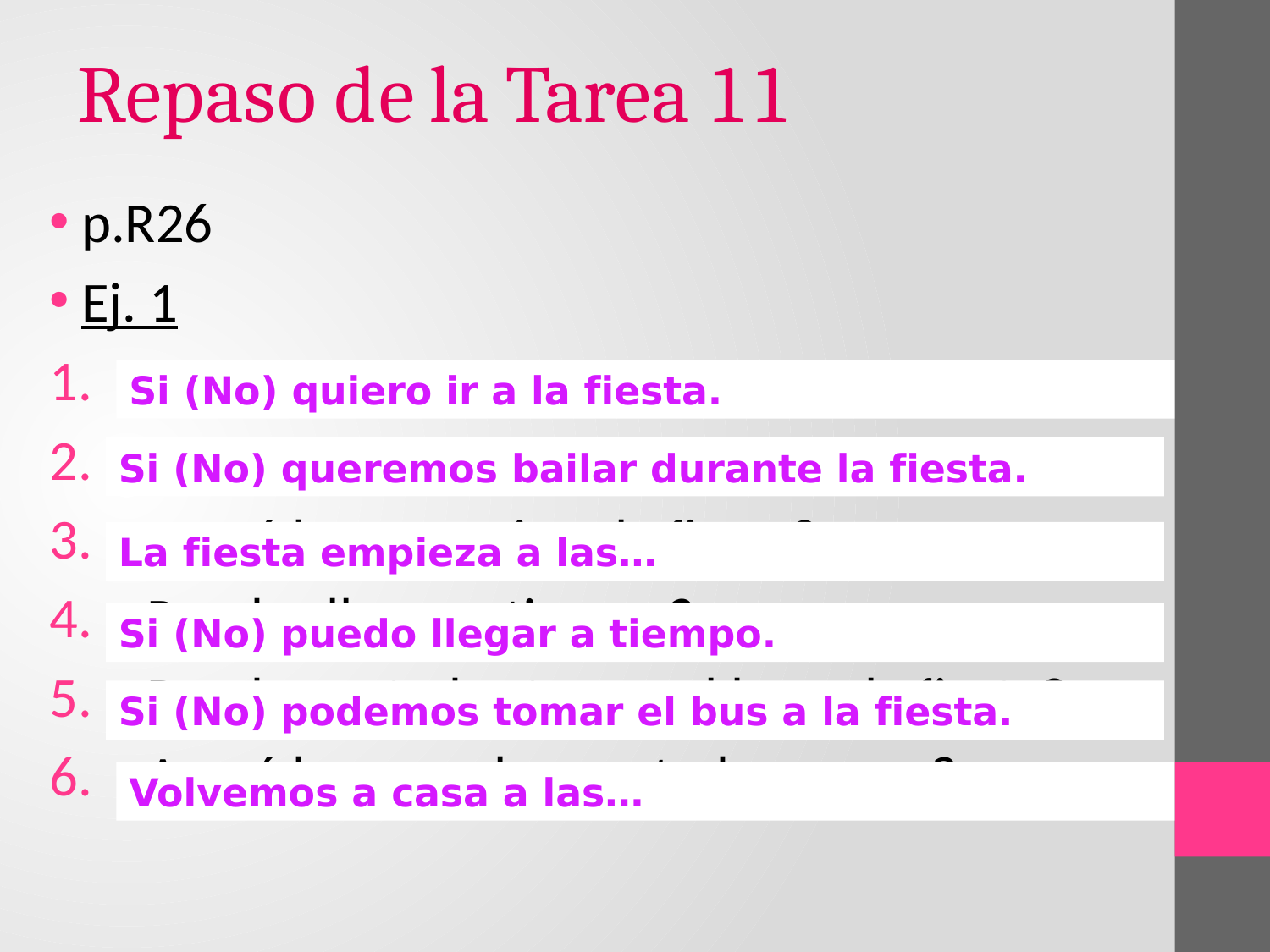

# Repaso de la Tarea 11
p.R26
Ej. 1
¿Quieres ir a la fiesta?
¿Quieren  ustedes bailar durante la fiesta?
¿A qué hora empieza la fiesta?
¿Puedes llegar a tiempo?
¿Pueden ustedes tomar el bus a la fiesta?
¿A qué hora vuelven ustedes a casa?
Si (No) quiero ir a la fiesta.
Si (No) queremos bailar durante la fiesta.
La fiesta empieza a las…
Si (No) puedo llegar a tiempo.
Si (No) podemos tomar el bus a la fiesta.
Volvemos a casa a las…